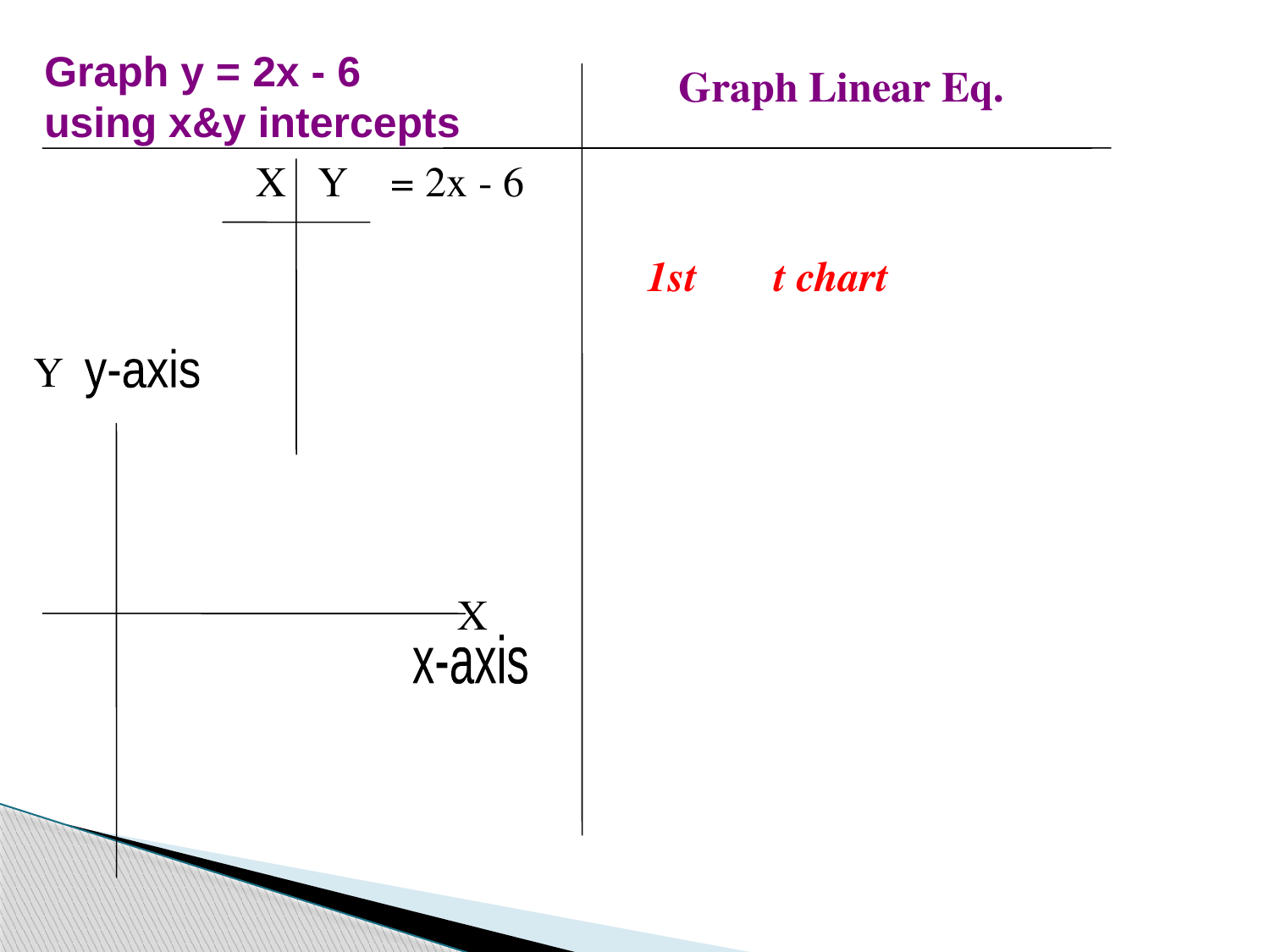

Graph Linear Eq.
# Graph y = 2x - 6 using x&y intercepts

X   Y    = 2x - 6

1st	t chart

Y
y-axis

X

x-axis